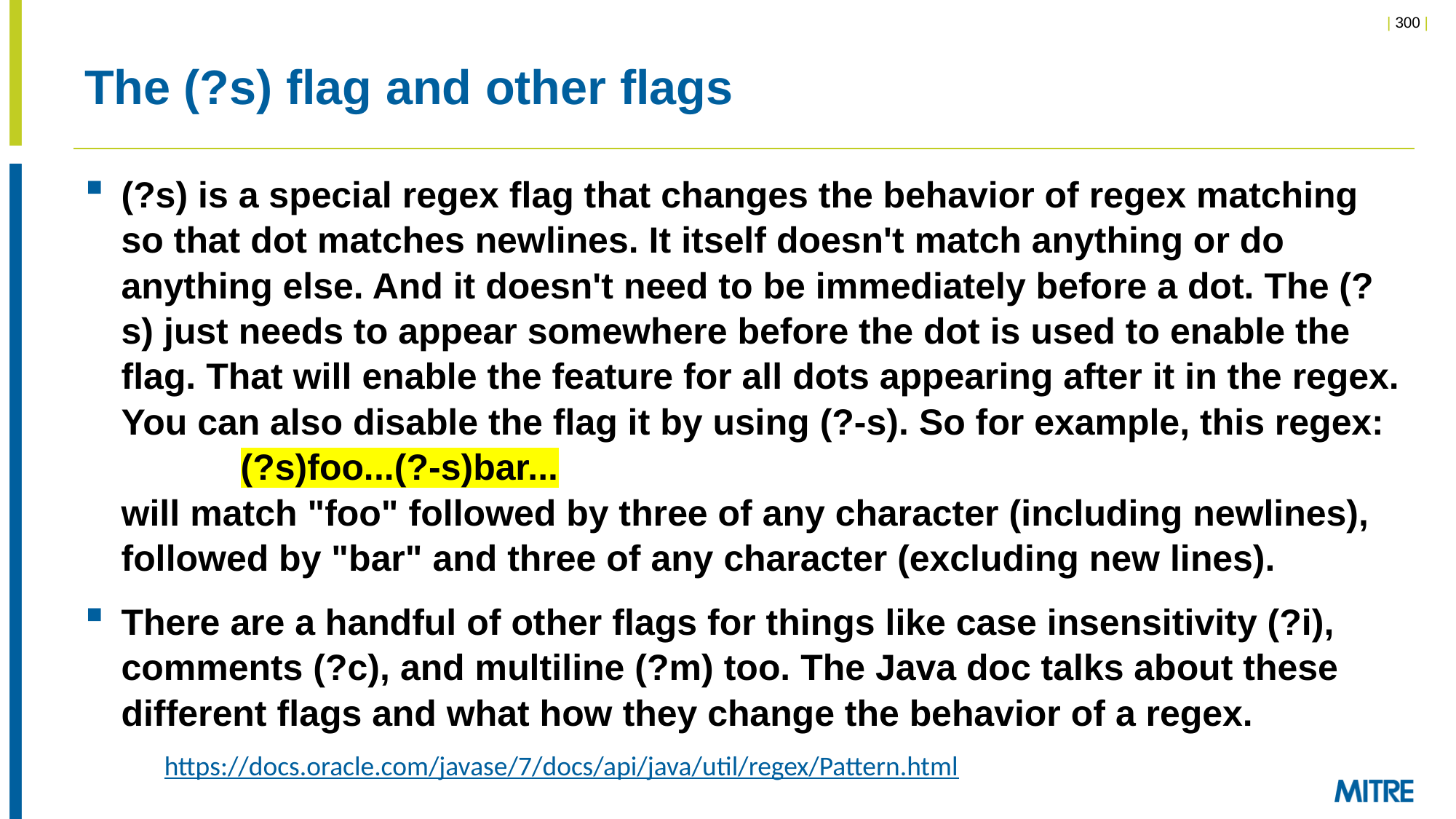

# The (?s) flag and other flags
(?s) is a special regex flag that changes the behavior of regex matching so that dot matches newlines. It itself doesn't match anything or do anything else. And it doesn't need to be immediately before a dot. The (?s) just needs to appear somewhere before the dot is used to enable the flag. That will enable the feature for all dots appearing after it in the regex. You can also disable the flag it by using (?-s). So for example, this regex:
	 (?s)foo...(?-s)bar...
will match "foo" followed by three of any character (including newlines), followed by "bar" and three of any character (excluding new lines).
There are a handful of other flags for things like case insensitivity (?i), comments (?c), and multiline (?m) too. The Java doc talks about these different flags and what how they change the behavior of a regex.
 https://docs.oracle.com/javase/7/docs/api/java/util/regex/Pattern.html